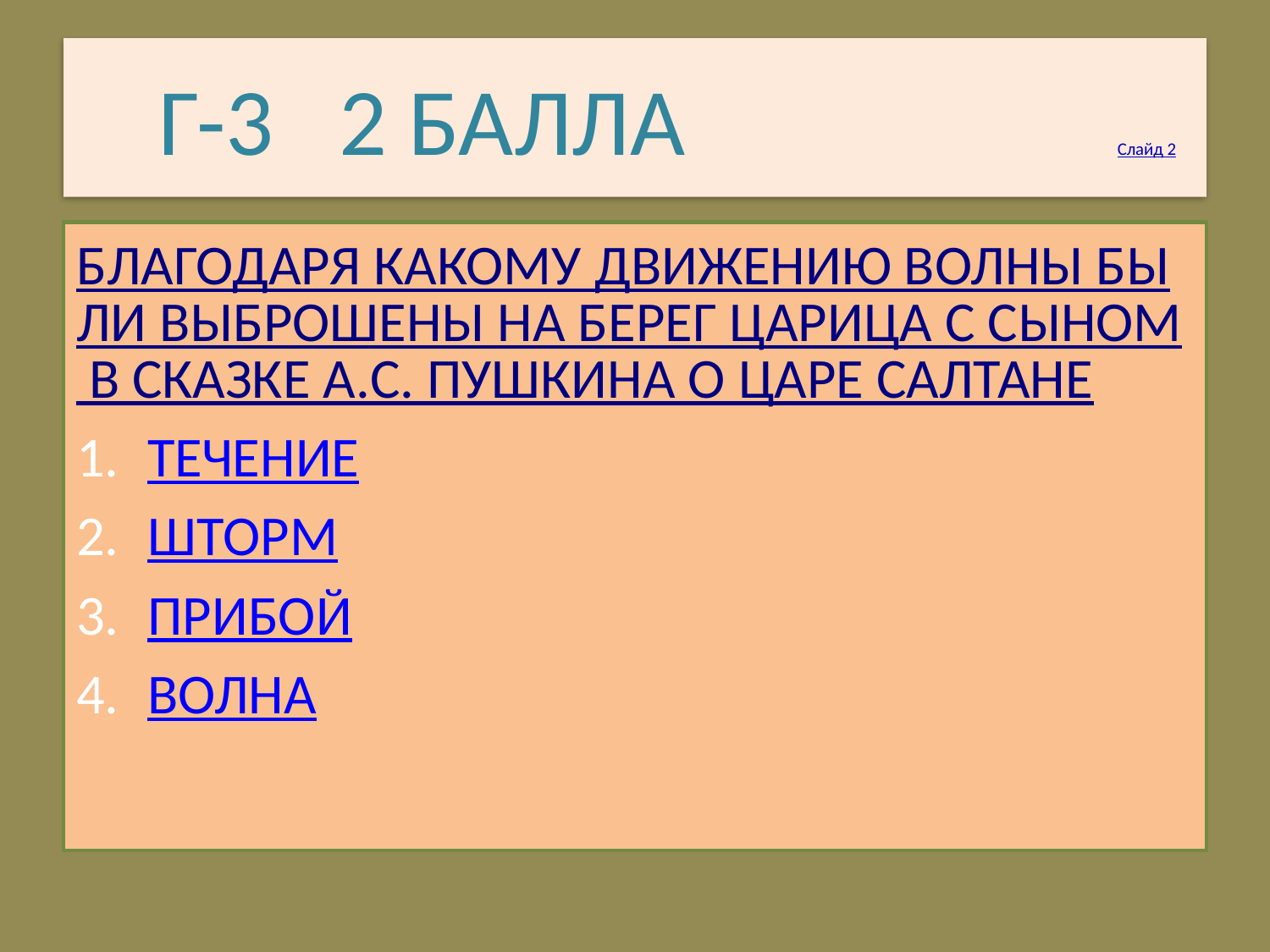

# Г-3   2 БАЛЛА                    Слайд 2
БЛАГОДАРЯ КАКОМУ ДВИЖЕНИЮ ВОЛНЫ БЫЛИ ВЫБРОШЕНЫ НА БЕРЕГ ЦАРИЦА С СЫНОМ В СКАЗКЕ А.С. ПУШКИНА О ЦАРЕ САЛТАНЕ
ТЕЧЕНИЕ
ШТОРМ
ПРИБОЙ
ВОЛНА